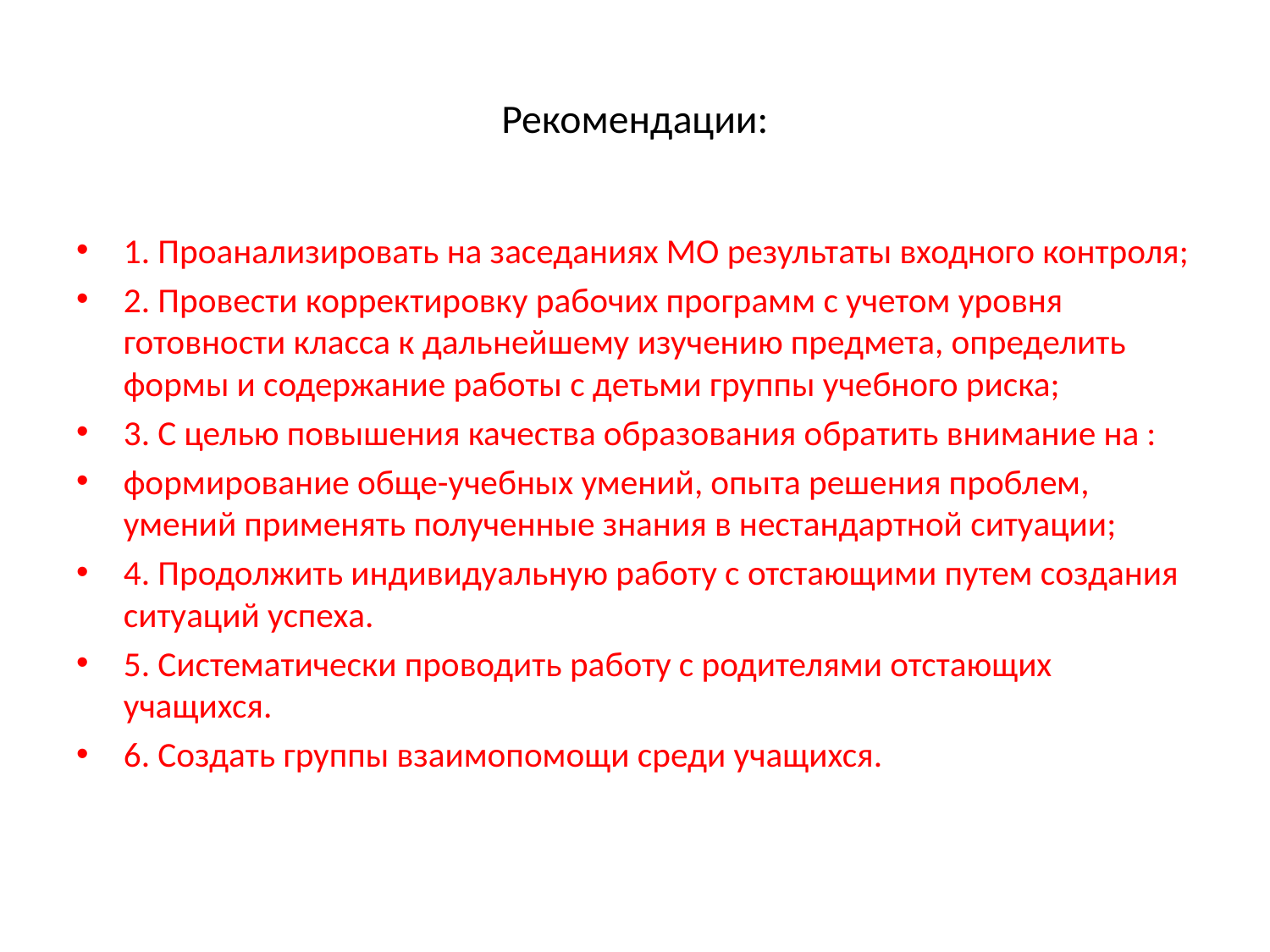

# Рекомендации:
1. Проанализировать на заседаниях МО результаты входного контроля;
2. Провести корректировку рабочих программ с учетом уровня готовности класса к дальнейшему изучению предмета, определить формы и содержание работы с детьми группы учебного риска;
3. С целью повышения качества образования обратить внимание на :
формирование обще-учебных умений, опыта решения проблем, умений применять полученные знания в нестандартной ситуации;
4. Продолжить индивидуальную работу с отстающими путем создания ситуаций успеха.
5. Систематически проводить работу с родителями отстающих учащихся.
6. Создать группы взаимопомощи среди учащихся.